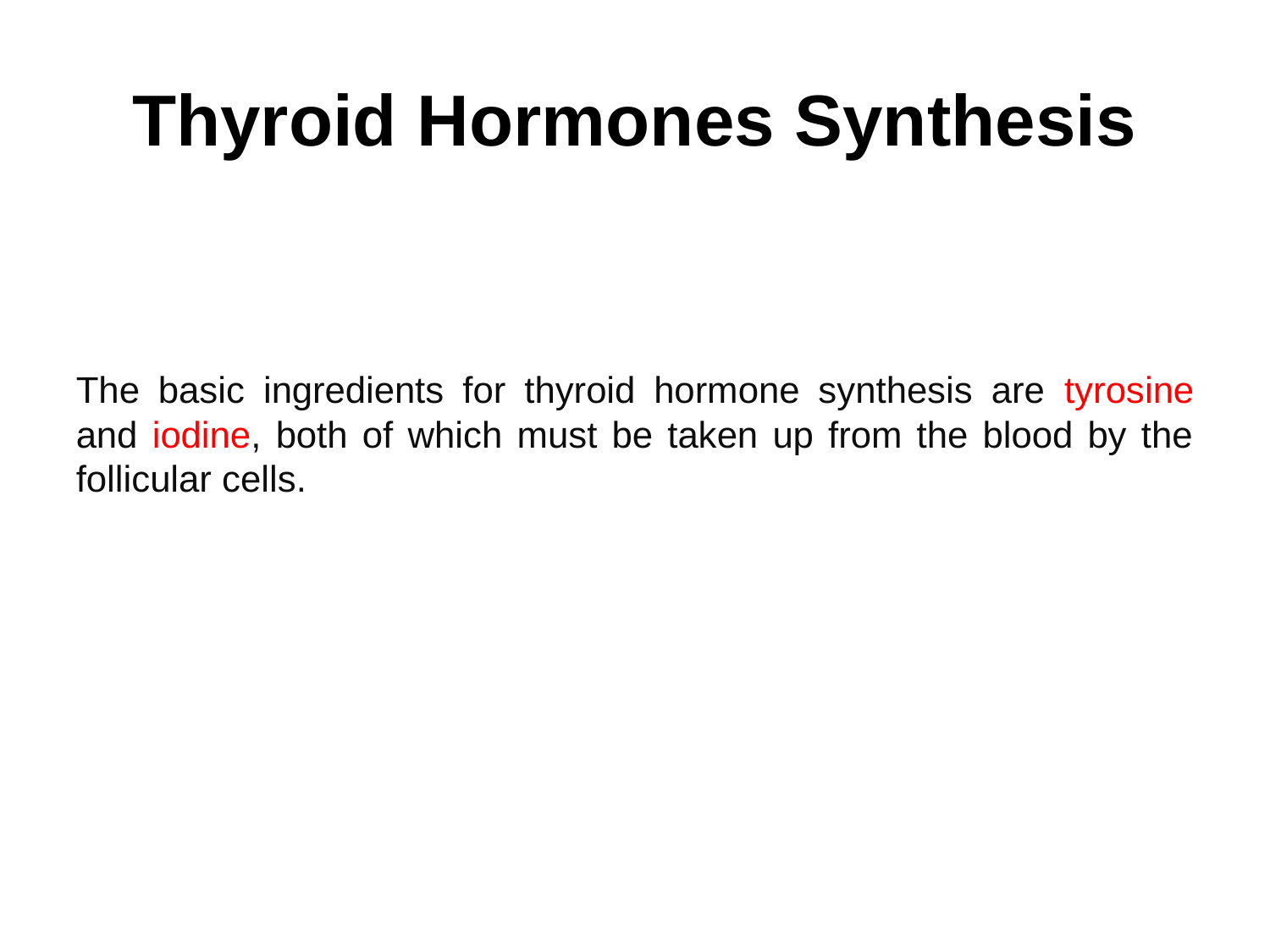

# Thyroid Hormones Synthesis

The basic ingredients for thyroid hormone synthesis are tyrosine and iodine, both of which must be taken up from the blood by the follicular cells.